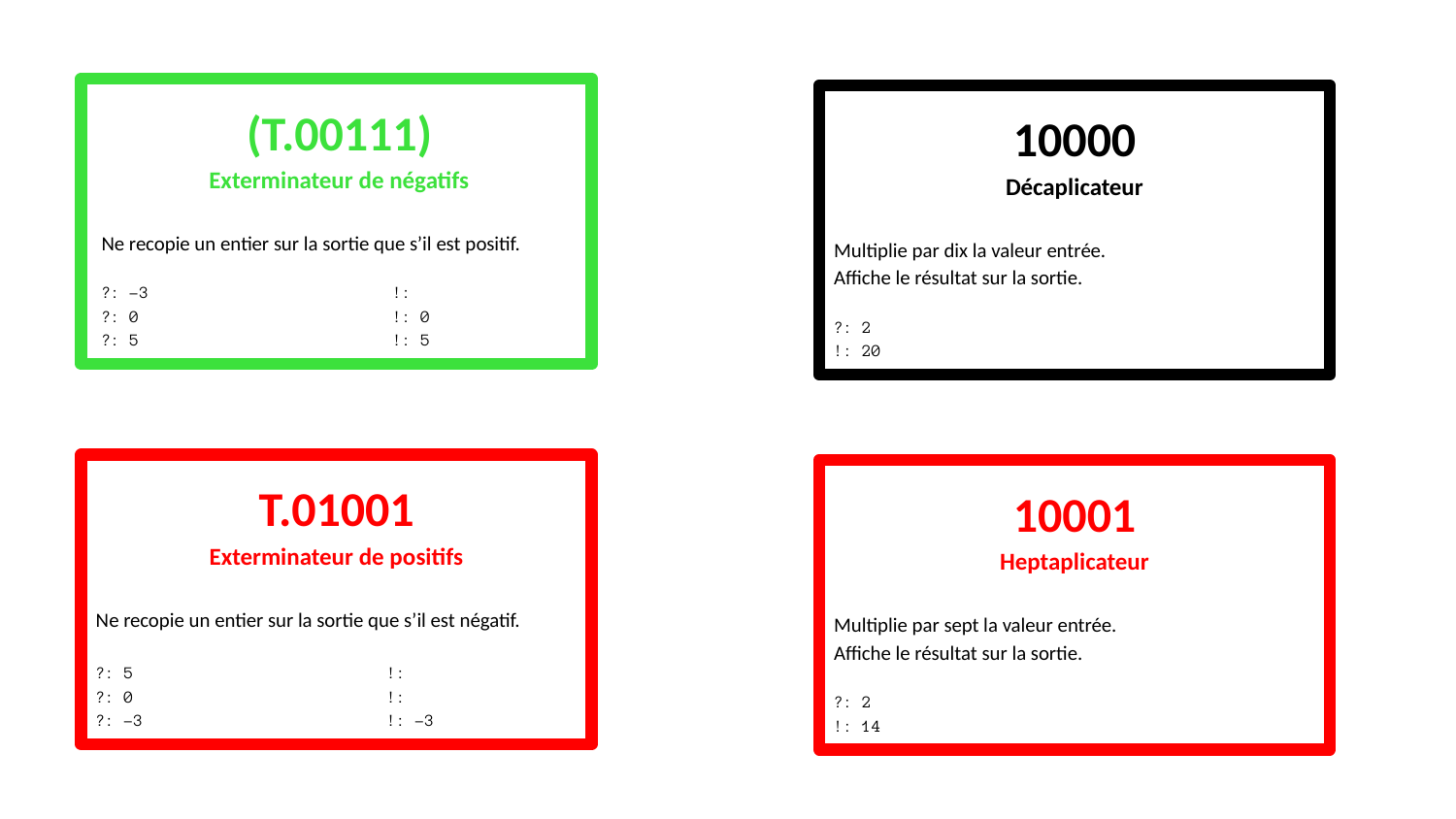

(T.00111)
Exterminateur de négatifs
Ne recopie un entier sur la sortie que s’il est positif.

?: -3		!:
?: 0		!: 0
?: 5		!: 5
10000
Décaplicateur
Multiplie par dix la valeur entrée.
Affiche le résultat sur la sortie.

?: 2
!: 20
T.01001
Exterminateur de positifs
Ne recopie un entier sur la sortie que s’il est négatif.

?: 5		!:
?: 0		!:
?: -3		!: -3
10001
Heptaplicateur
Multiplie par sept la valeur entrée.
Affiche le résultat sur la sortie.

?: 2
!: 14